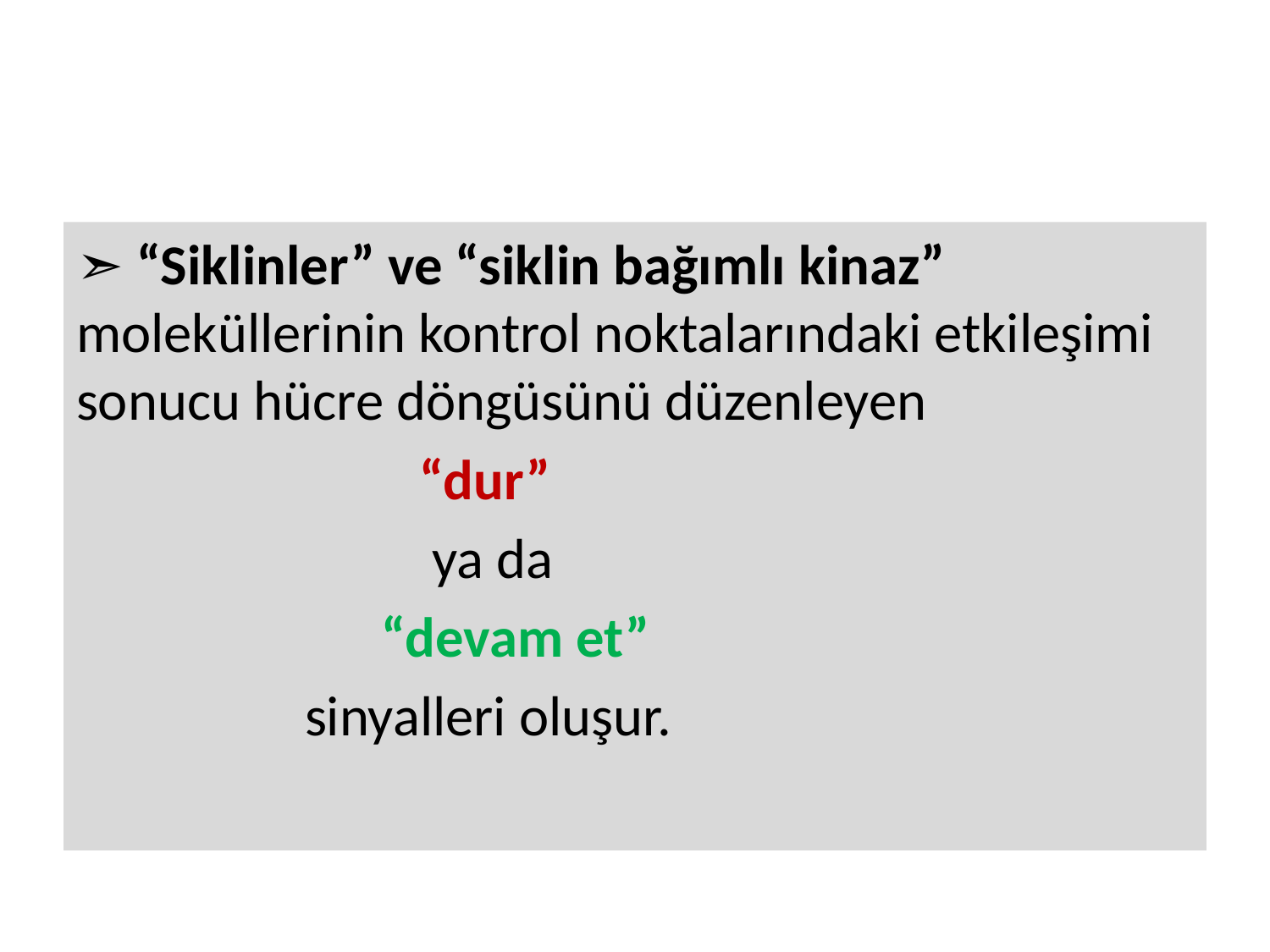

#
➣ “Siklinler” ve “siklin bağımlı kinaz” moleküllerinin kontrol noktalarındaki etkileşimi sonucu hücre döngüsünü düzenleyen
                           “dur”
                            ya da
                        “devam et”
                  sinyalleri oluşur.